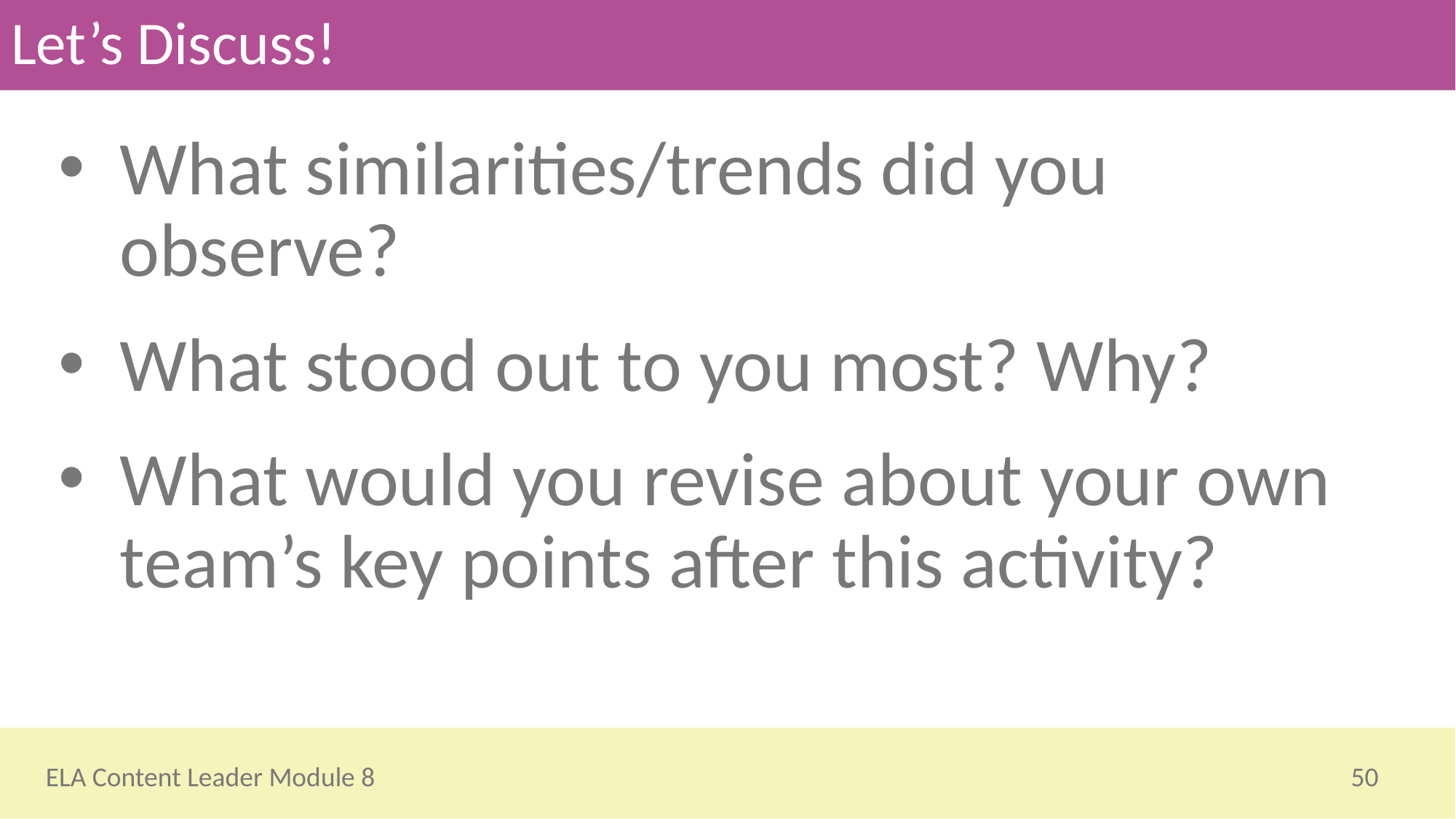

# Let’s Discuss!
What similarities/trends did you observe?

What stood out to you most? Why?

What would you revise about your own team’s key points after this activity?
50